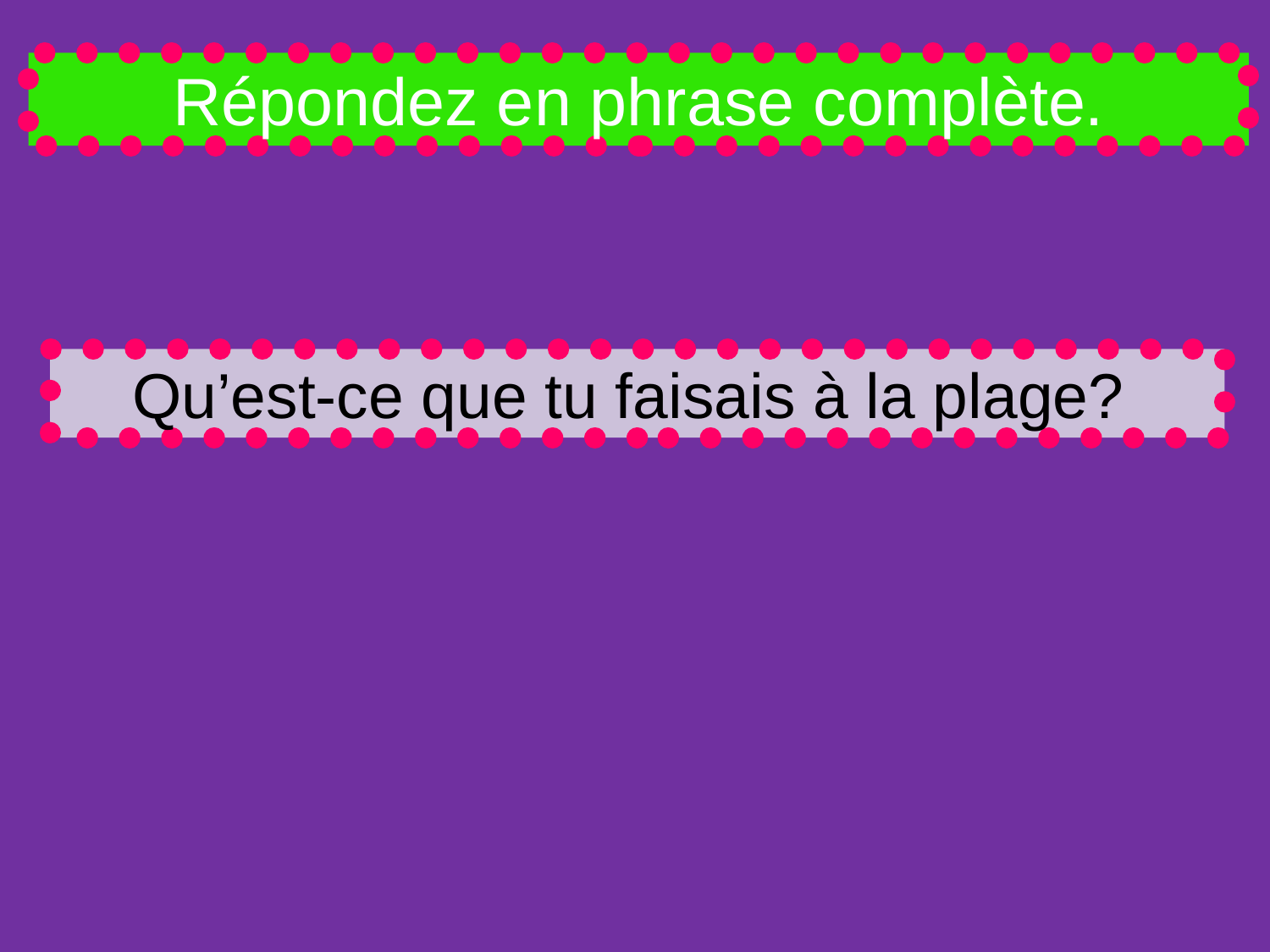

Répondez en phrase complète.
Qu’est-ce que tu faisais à la plage?